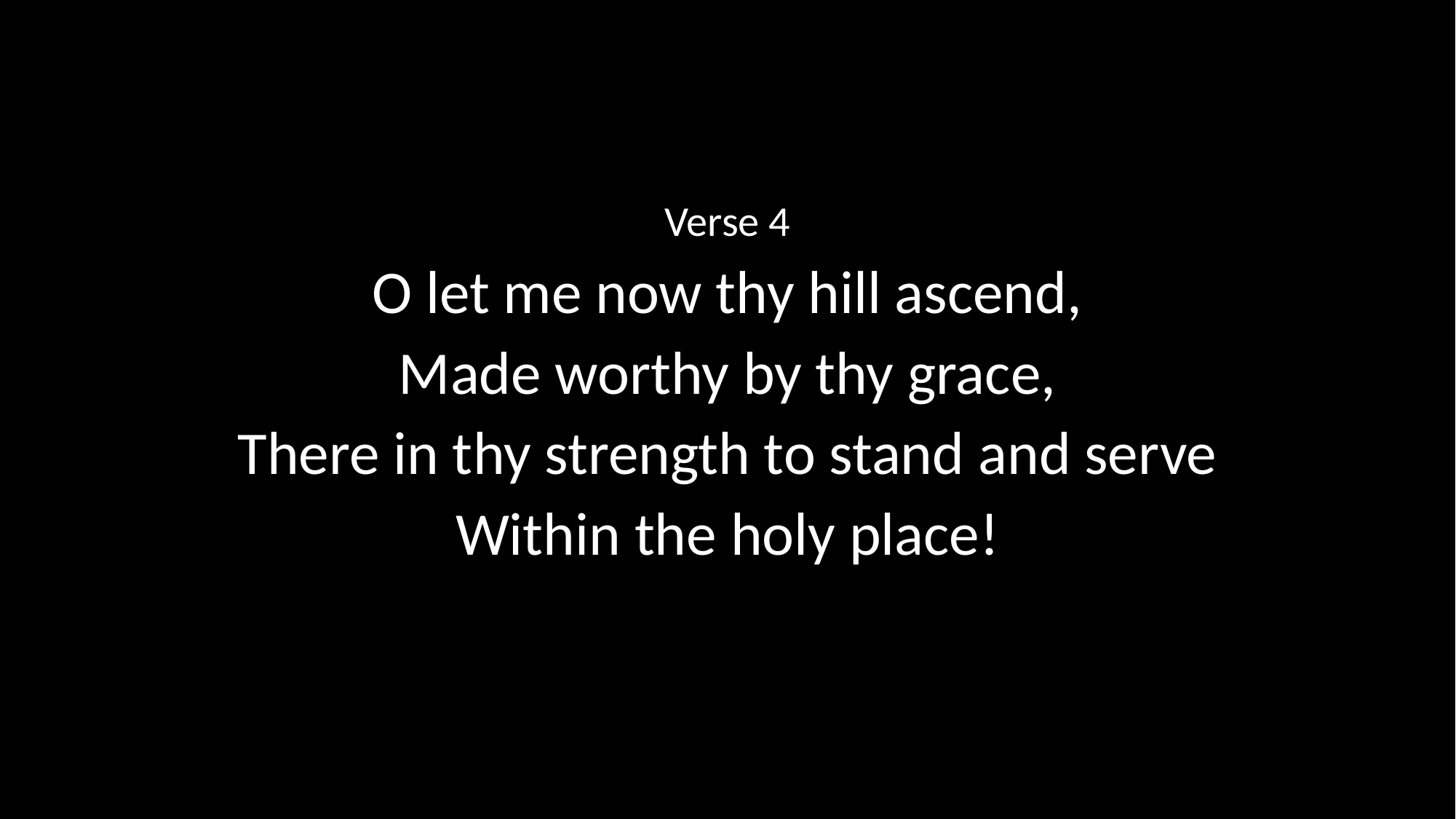

Verse 4
O let me now thy hill ascend,
Made worthy by thy grace,
There in thy strength to stand and serve
Within the holy place!